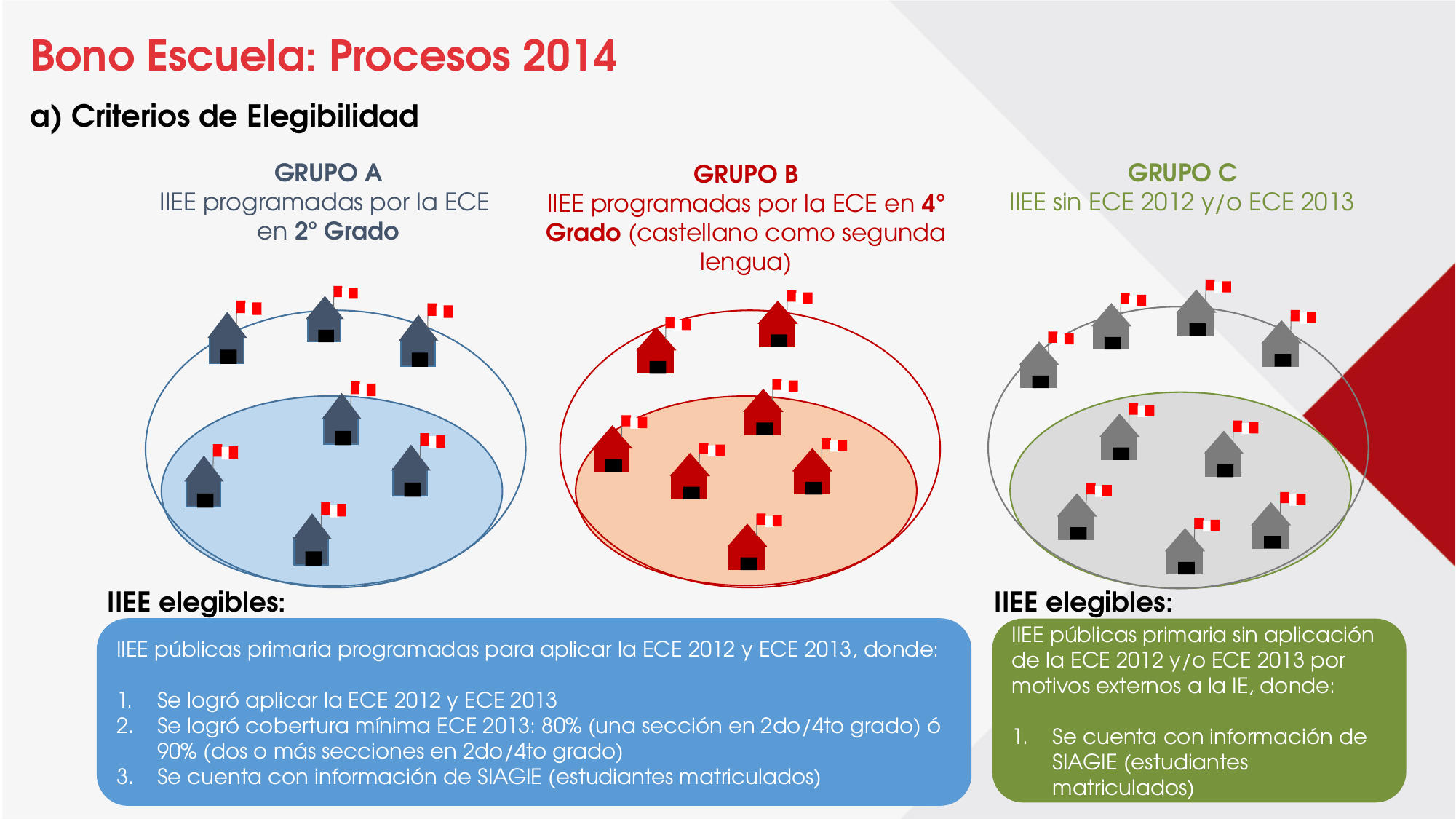

Bono Escuela: Procesos 2014
a) Criterios de Elegibilidad
GRUPO A
IIEE programadas por la ECE
en 2° Grado
GRUPO C
IIEE sin ECE 2012 y/o ECE 2013
GRUPO B
IIEE programadas por la ECE en 4° Grado (castellano como segunda lengua)

IIEE elegibles:
IIEE elegibles:
IIEE públicas primaria programadas para aplicar la ECE 2012 y ECE 2013, donde:

Se logró aplicar la ECE 2012 y ECE 2013
Se logró cobertura mínima ECE 2013: 80% (una sección en 2do/4to grado) ó 90% (dos o más secciones en 2do/4to grado)
Se cuenta con información de SIAGIE (estudiantes matriculados)
IIEE públicas primaria sin aplicación de la ECE 2012 y/o ECE 2013 por motivos externos a la IE, donde:

Se cuenta con información de SIAGIE (estudiantes matriculados)